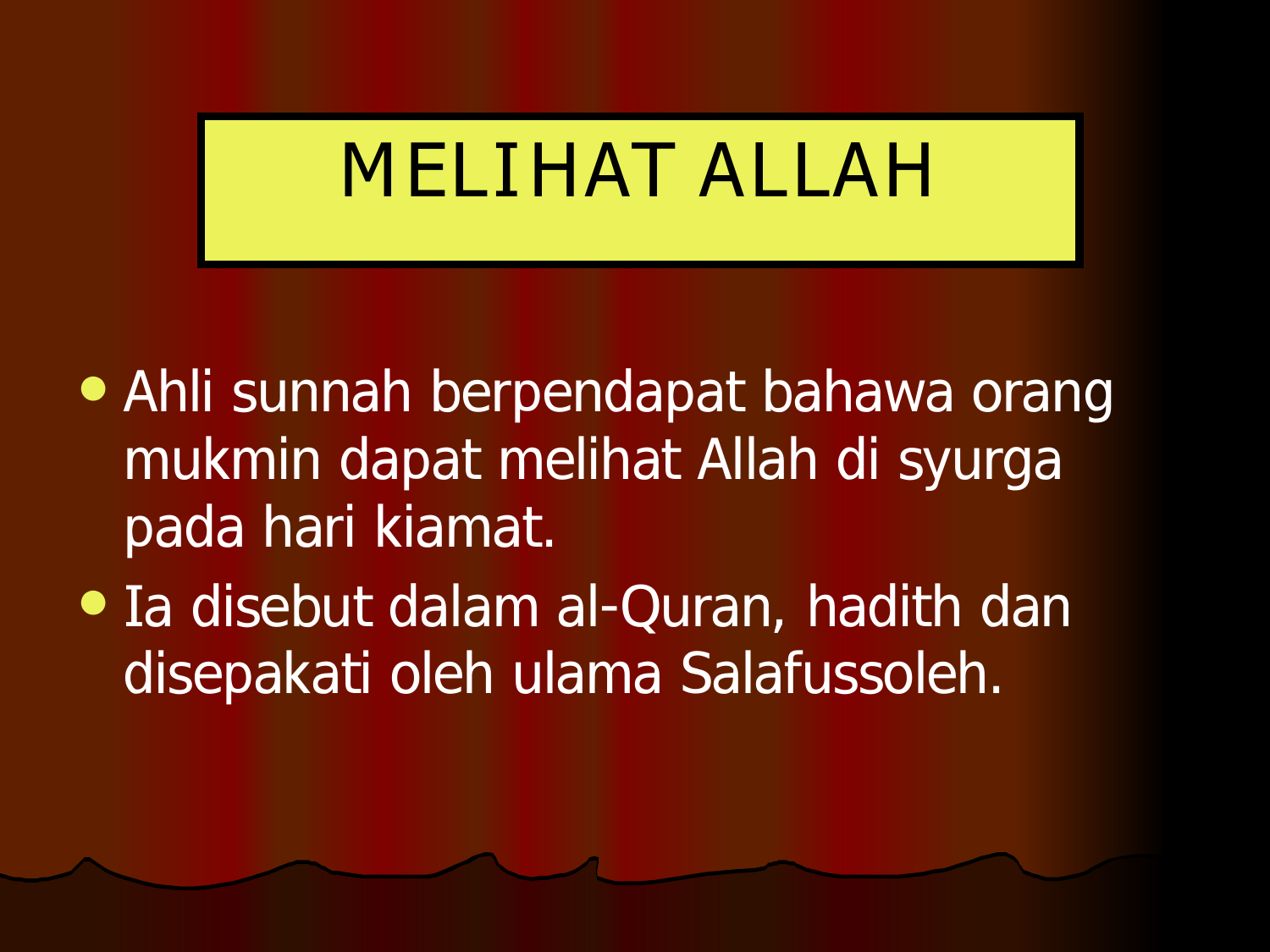

# MELIHAT ALLAH
Ahli sunnah berpendapat bahawa orang mukmin dapat melihat Allah di syurga pada hari kiamat.
Ia disebut dalam al-Quran, hadith dan disepakati oleh ulama Salafussoleh.